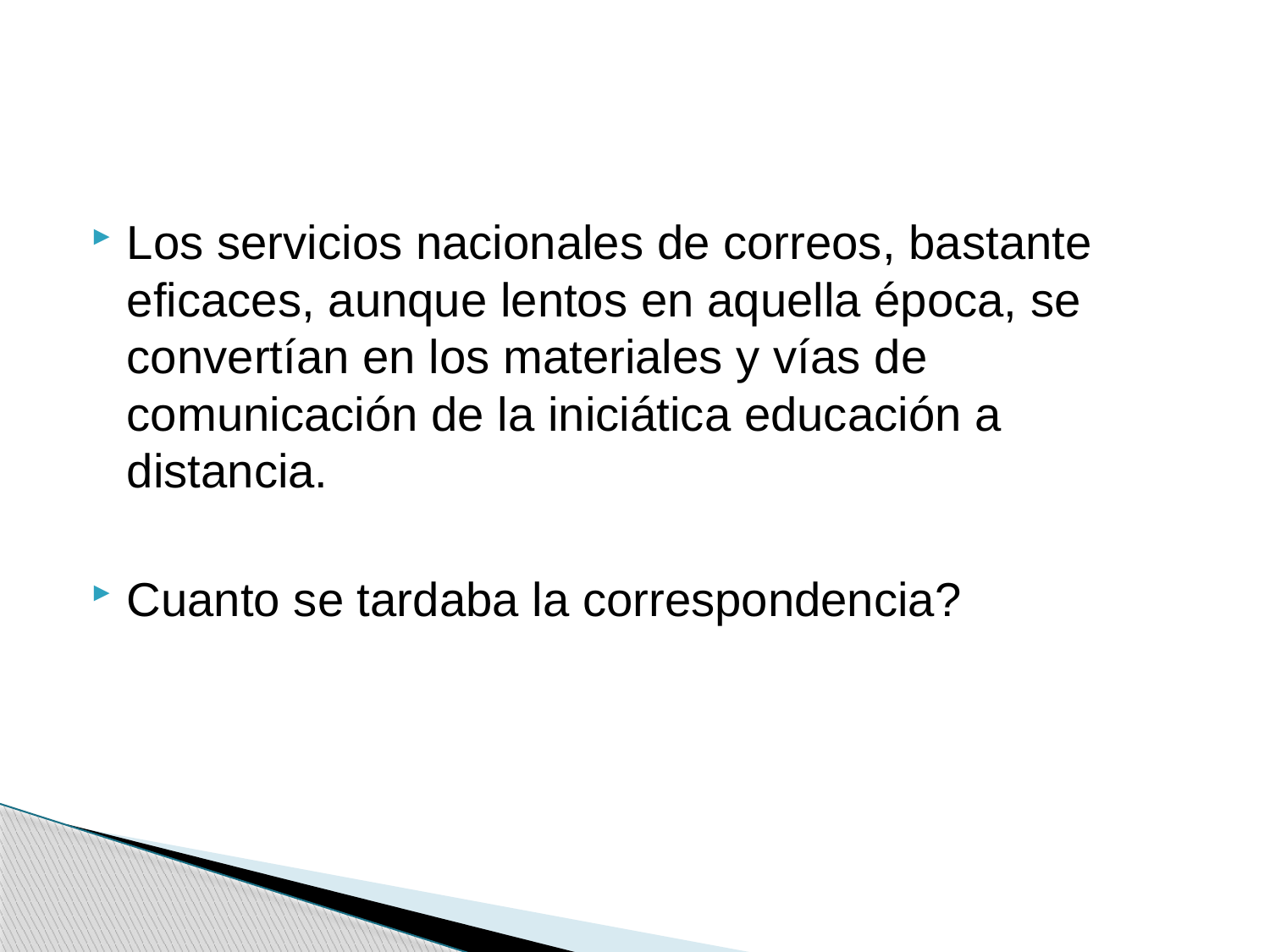

#
Los servicios nacionales de correos, bastante eficaces, aunque lentos en aquella época, se convertían en los materiales y vías de comunicación de la iniciática educación a distancia.

Cuanto se tardaba la correspondencia?